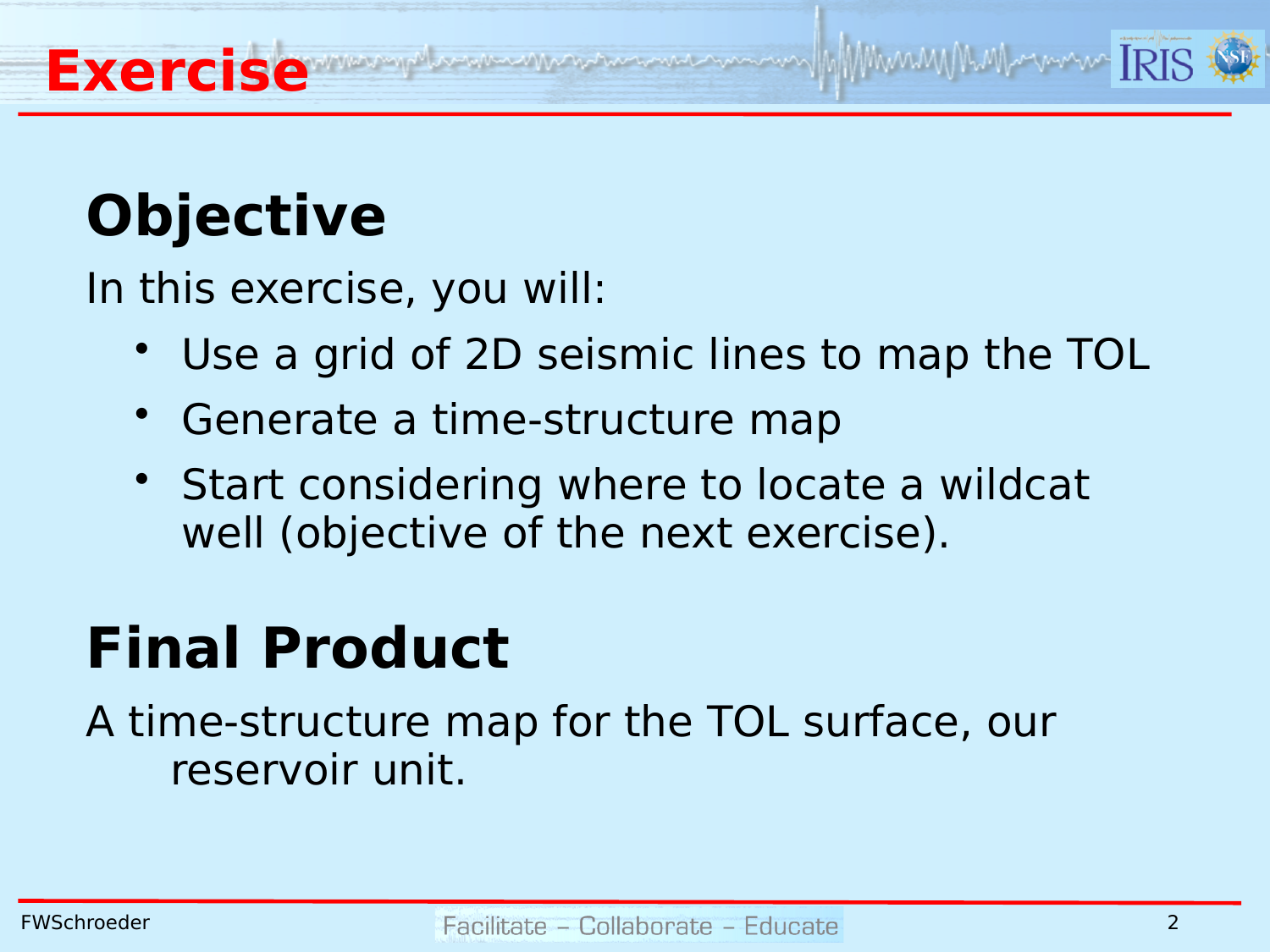

# Exercise
Objective
In this exercise, you will:
Use a grid of 2D seismic lines to map the TOL
Generate a time-structure map
Start considering where to locate a wildcat well (objective of the next exercise).
Final Product
A time-structure map for the TOL surface, our reservoir unit.